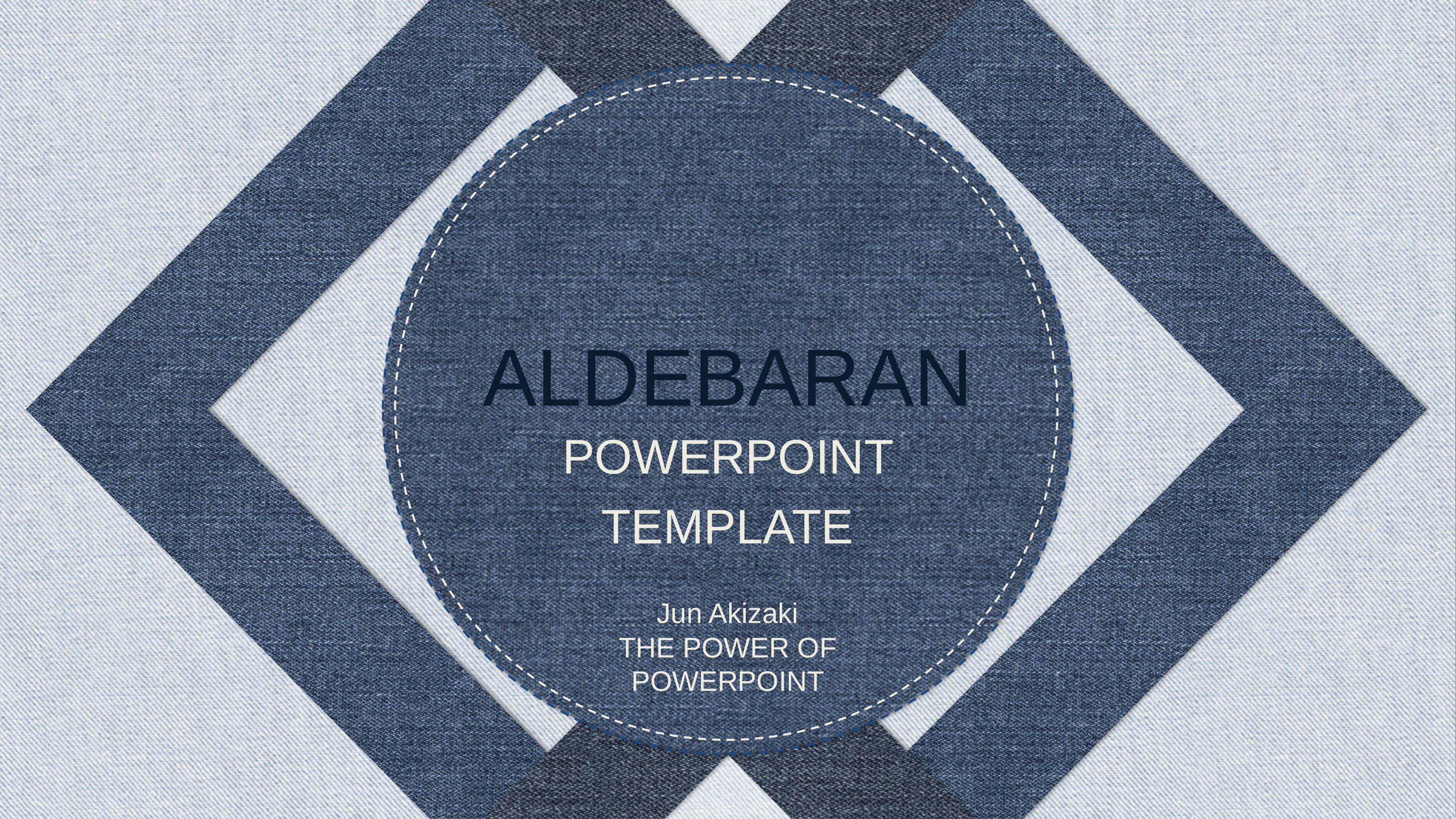

ALDEBARAN
POWERPOINT TEMPLATE
Jun Akizaki
THE POWER OF POWERPOINT